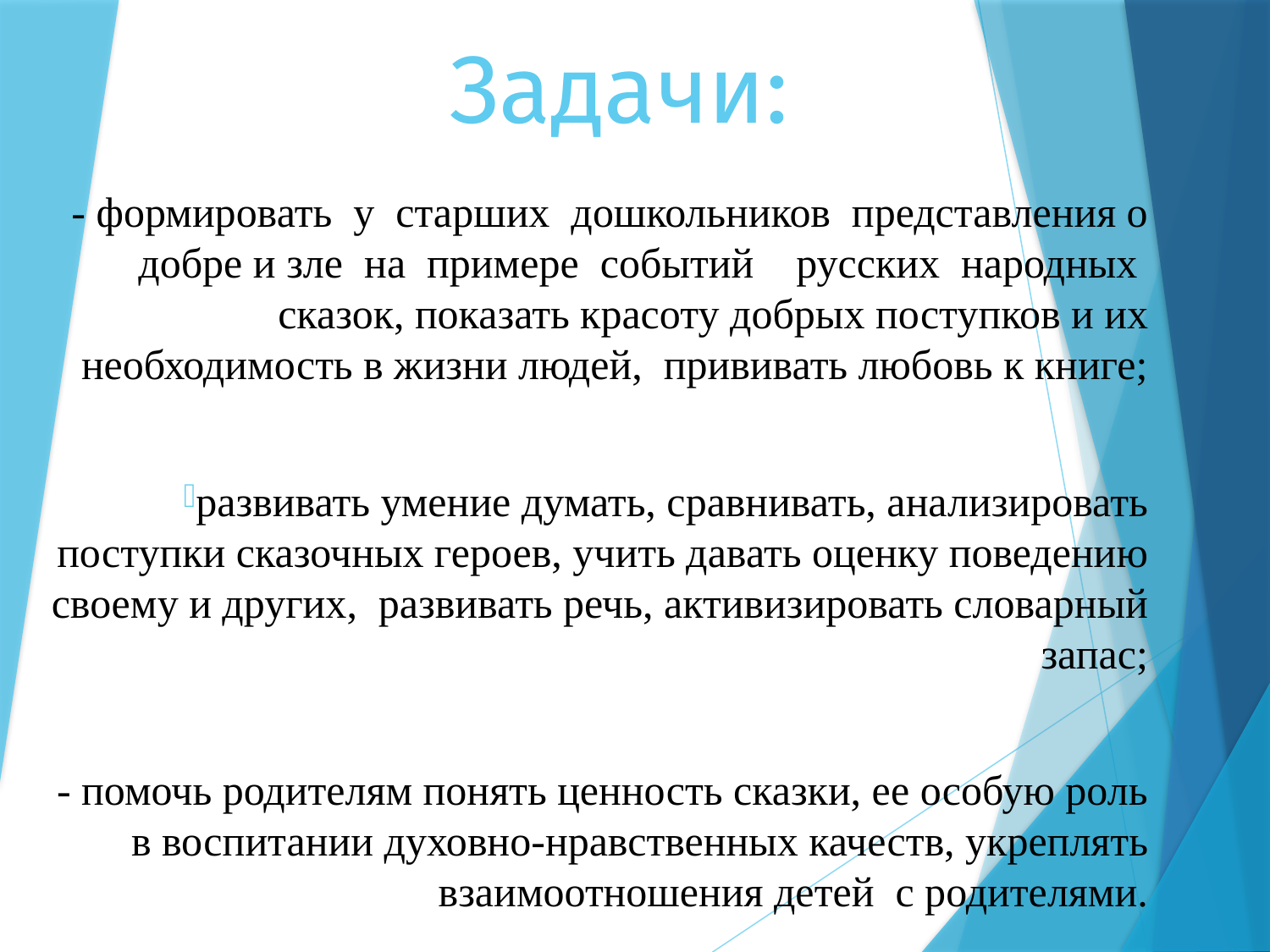

# Задачи:
 - формировать  у  старших  дошкольников  представления о добре и зле  на  примере  событий    русских  народных  сказок, показать красоту добрых поступков и их необходимость в жизни людей,  прививать любовь к книге;

развивать умение думать, сравнивать, анализировать поступки сказочных героев, учить давать оценку поведению своему и других,  развивать речь, активизировать словарный запас;

 - помочь родителям понять ценность сказки, ее особую роль в воспитании духовно-нравственных качеств, укреплять взаимоотношения детей  с родителями.